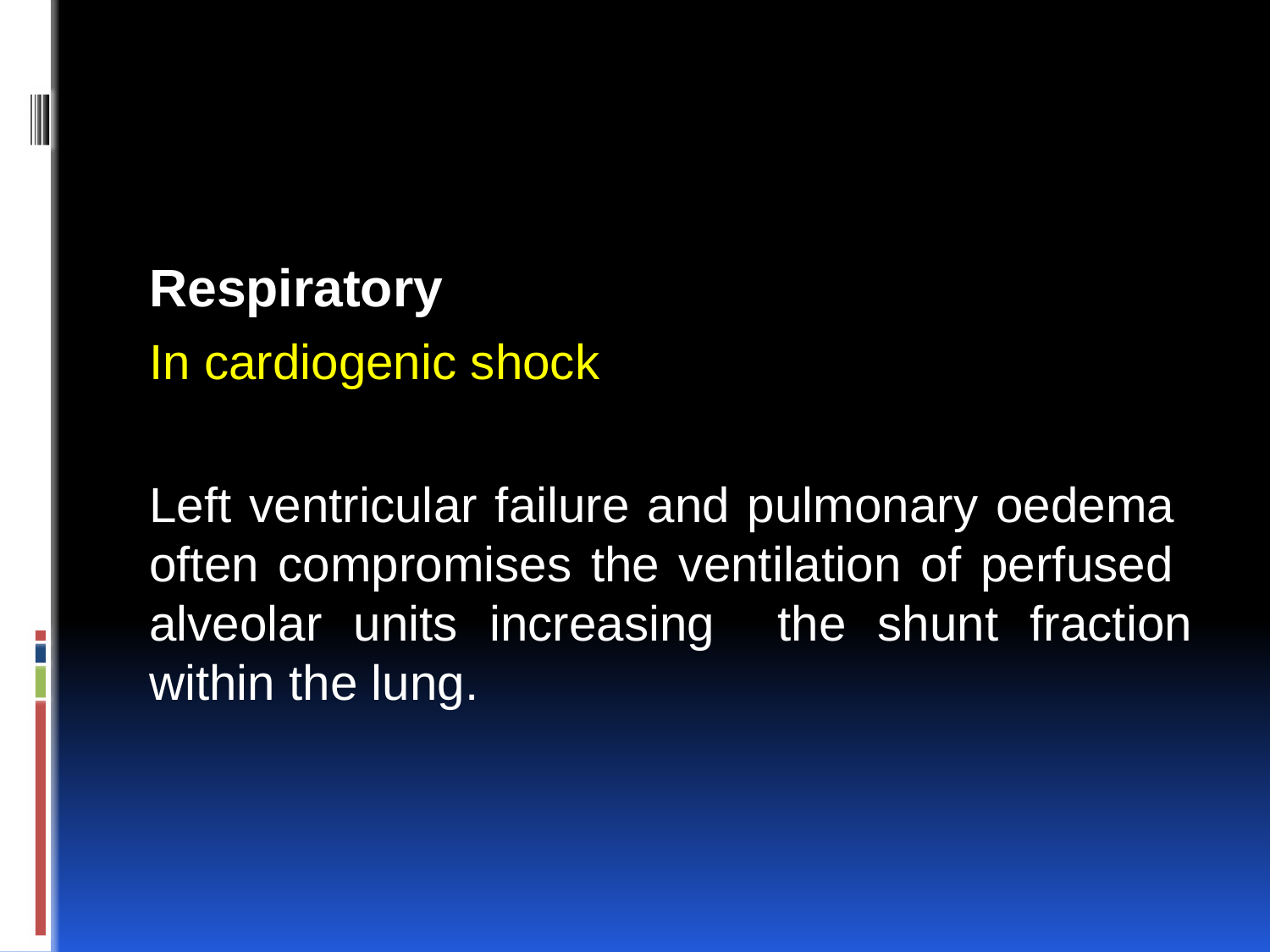

Respiratory
In cardiogenic shock

Left ventricular failure and pulmonary oedema  often compromises the ventilation of perfused  alveolar units increasing  the shunt fraction within the lung.